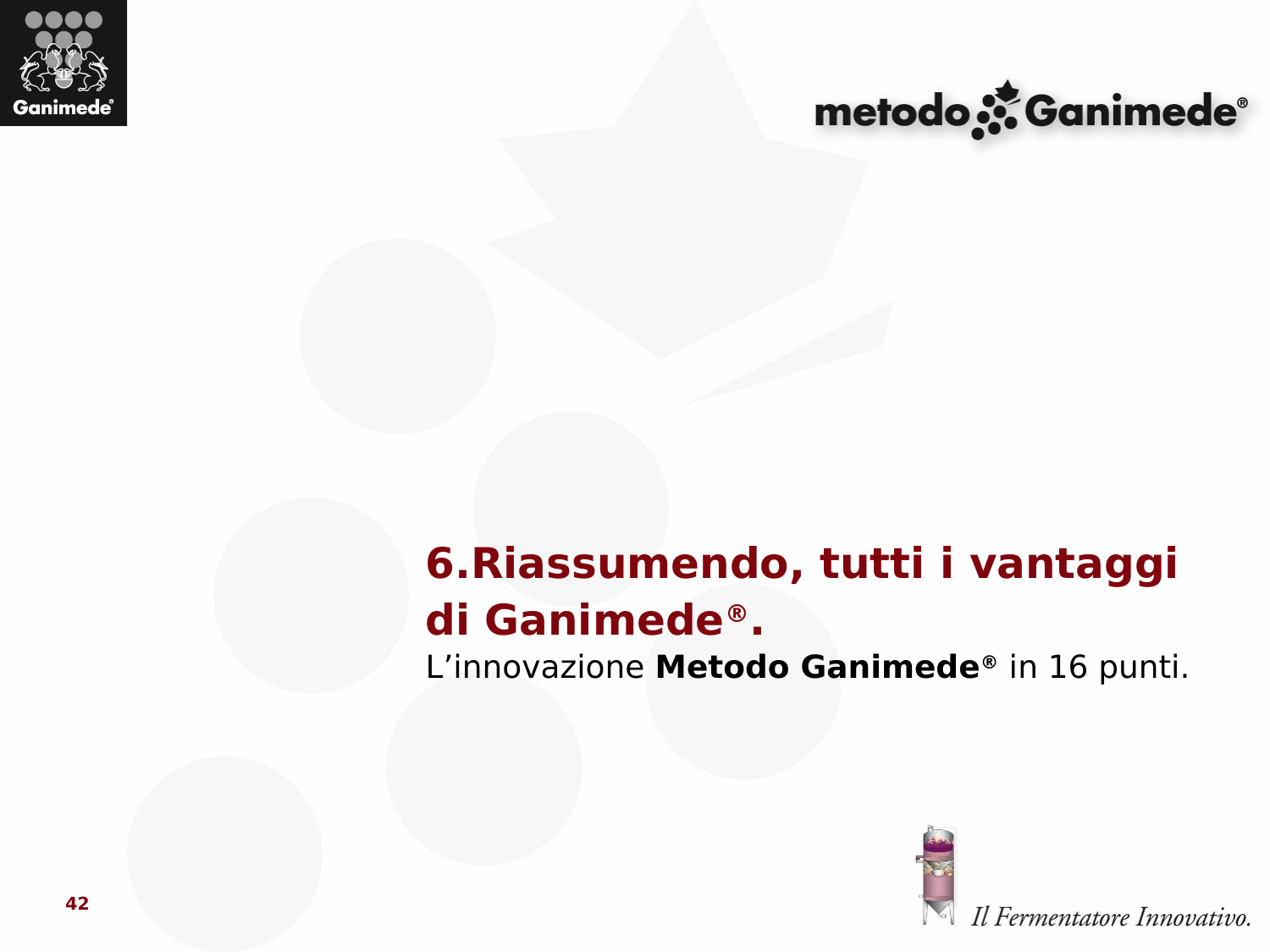

# 6.Riassumendo, tutti i vantaggi di Ganimede®. L’innovazione Metodo Ganimede® in 16 punti.
42